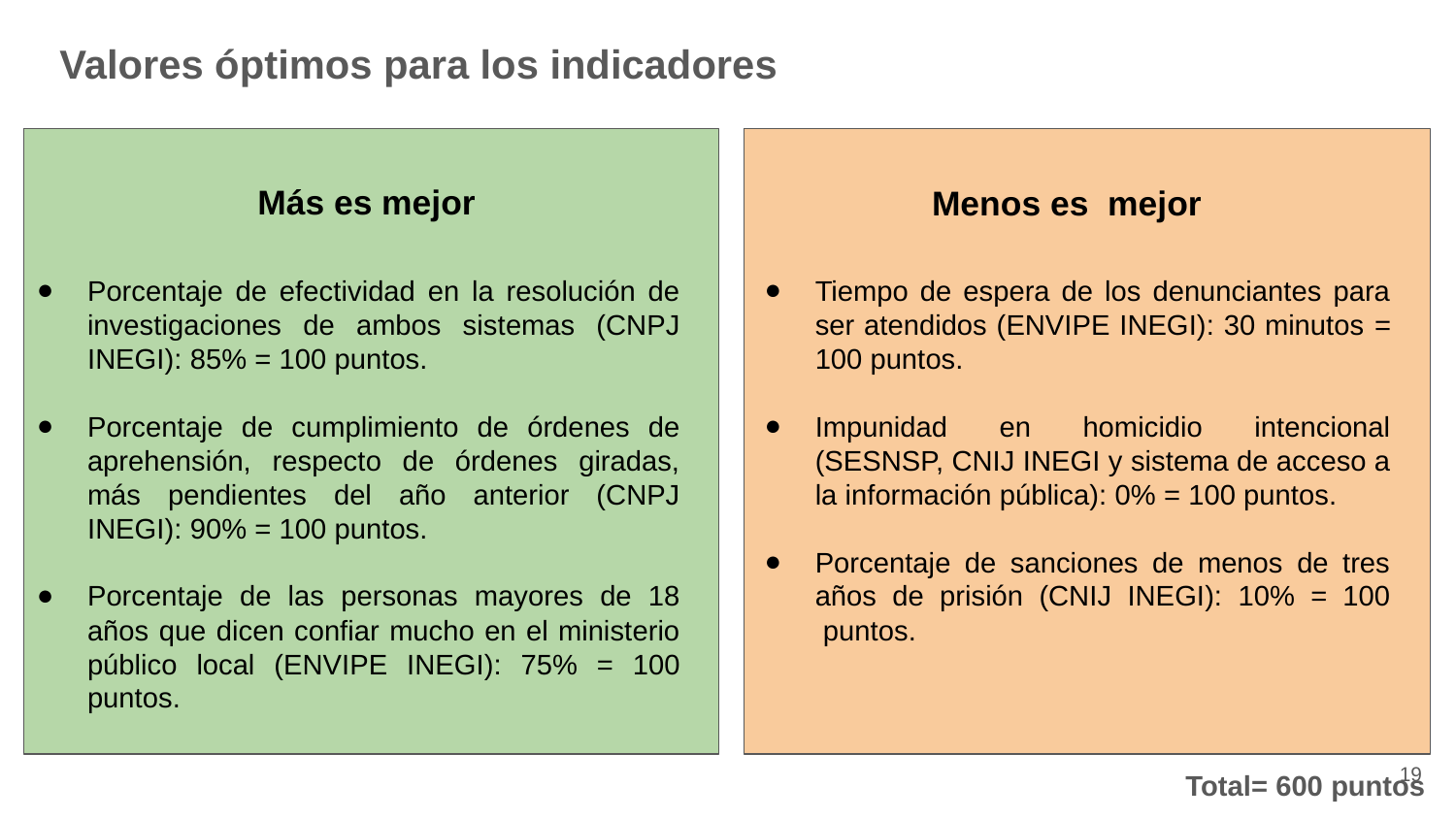

Valores óptimos para los indicadores

Más es mejor
Menos es  mejor
Porcentaje de efectividad en la resolución de investigaciones de ambos sistemas (CNPJ INEGI): 85% = 100 puntos.

Porcentaje de cumplimiento de órdenes de aprehensión, respecto de órdenes giradas, más pendientes del año anterior (CNPJ INEGI): 90% = 100 puntos.

Porcentaje de las personas mayores de 18 años que dicen confiar mucho en el ministerio público local (ENVIPE INEGI): 75% = 100 puntos.
Tiempo de espera de los denunciantes para ser atendidos (ENVIPE INEGI): 30 minutos = 100 puntos.

Impunidad en homicidio intencional (SESNSP, CNIJ INEGI y sistema de acceso a la información pública): 0% = 100 puntos.

Porcentaje de sanciones de menos de tres años de prisión (CNIJ INEGI): 10% = 100  puntos.
19
Total= 600 puntos